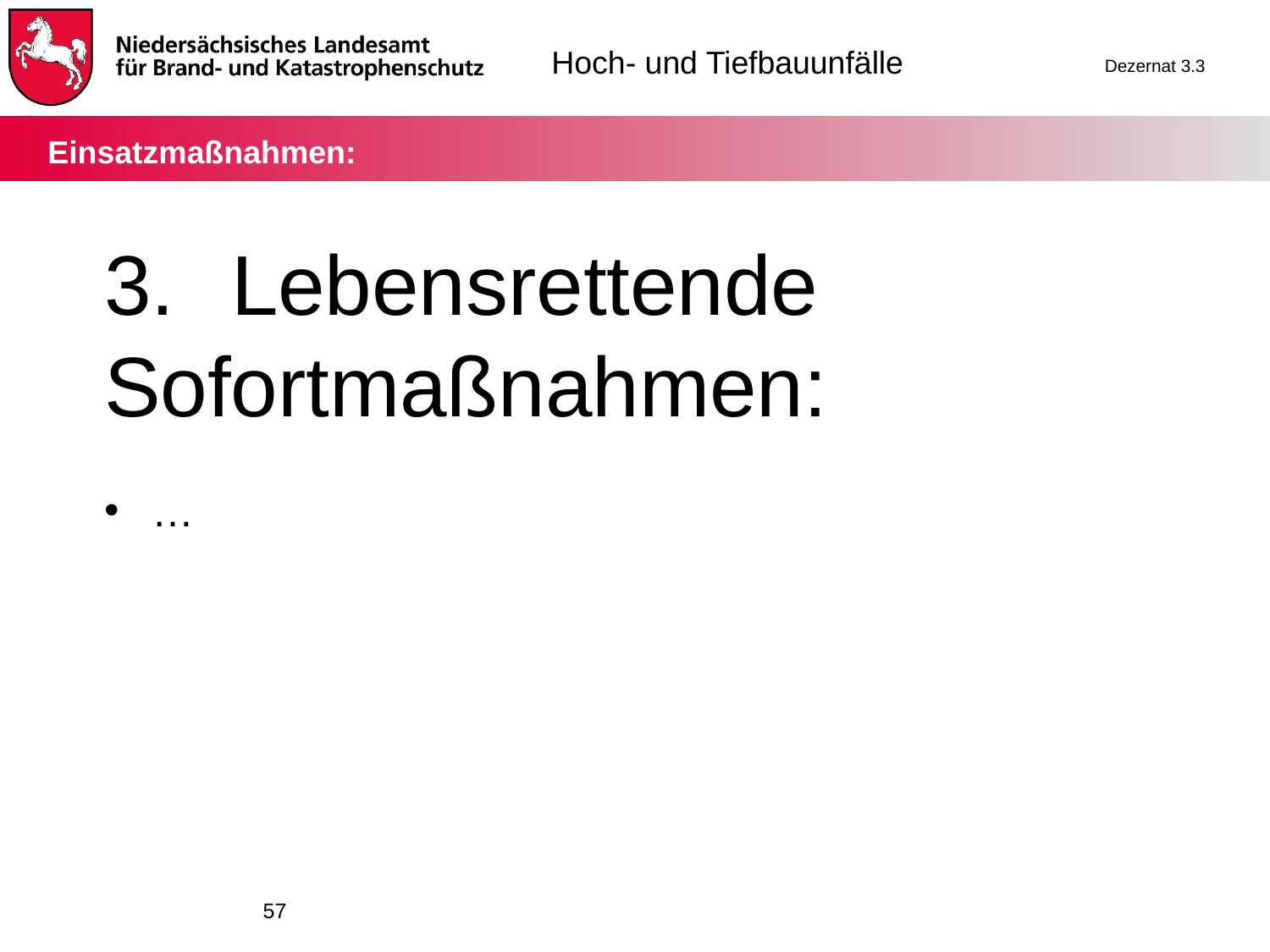

# Einsatzmaßnahmen:
3.	Lebensrettende Sofortmaßnahmen:

…
57